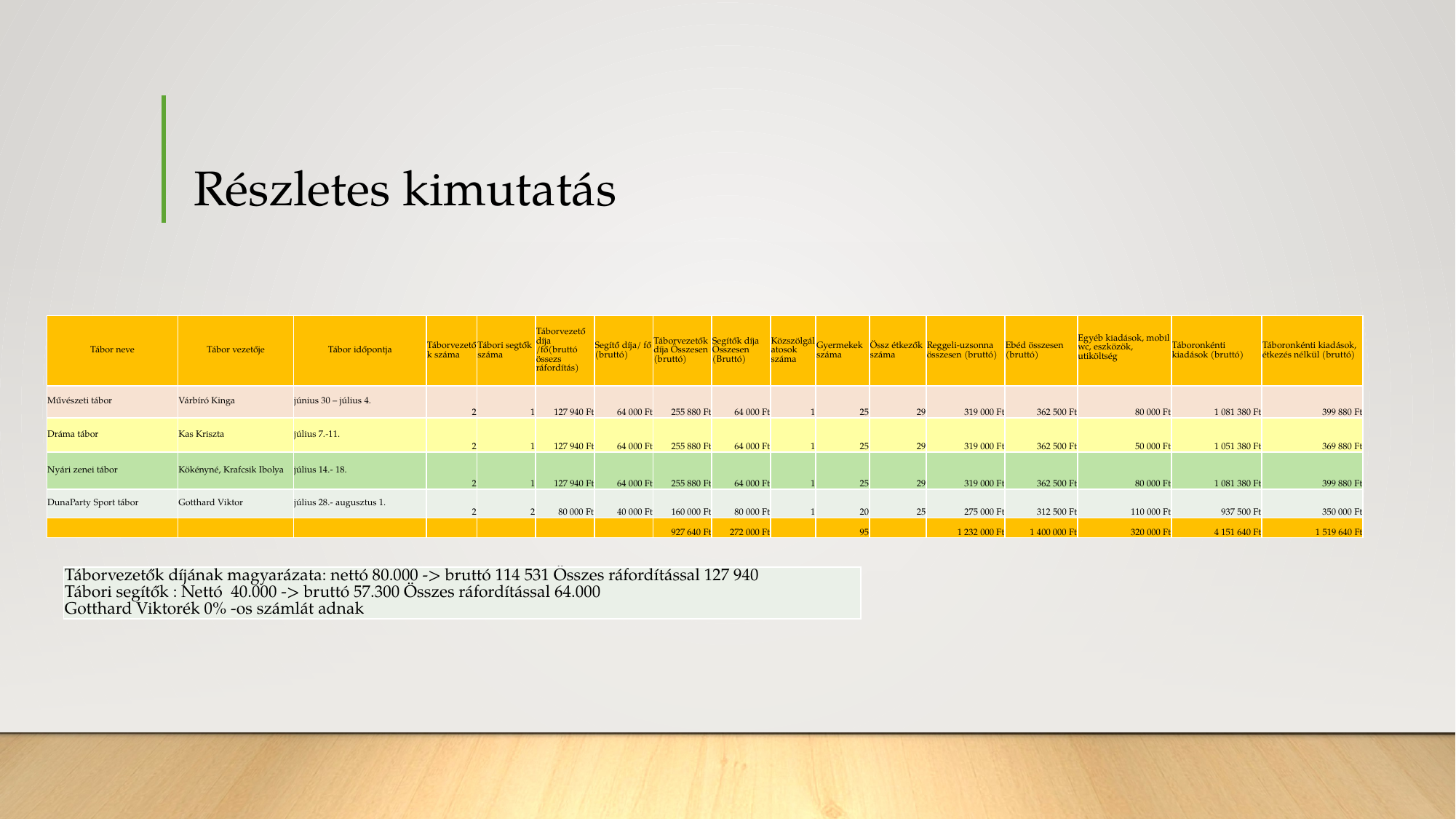

# Részletes kimutatás
| Tábor neve | Tábor vezetője | Tábor időpontja | Táborvezetők száma | Tábori segtők száma | Táborvezető díja /fő(bruttó össezs ráfordítás) | Segítő díja/ fő (bruttó) | Táborvezetők díja Összesen (bruttó) | Segítők díja Összesen (Bruttó) | Közszölgálatosok száma | Gyermekek száma | Össz étkezők száma | Reggeli-uzsonna összesen (bruttó) | Ebéd összesen (bruttó) | Egyéb kiadások, mobil wc, eszközök, utiköltség | Táboronkénti kiadások (bruttó) | Táboronkénti kiadások, étkezés nélkül (bruttó) |
| --- | --- | --- | --- | --- | --- | --- | --- | --- | --- | --- | --- | --- | --- | --- | --- | --- |
| Művészeti tábor | Várbíró Kinga | június 30 – július 4. | 2 | 1 | 127 940 Ft | 64 000 Ft | 255 880 Ft | 64 000 Ft | 1 | 25 | 29 | 319 000 Ft | 362 500 Ft | 80 000 Ft | 1 081 380 Ft | 399 880 Ft |
| Dráma tábor | Kas Kriszta | július 7.-11. | 2 | 1 | 127 940 Ft | 64 000 Ft | 255 880 Ft | 64 000 Ft | 1 | 25 | 29 | 319 000 Ft | 362 500 Ft | 50 000 Ft | 1 051 380 Ft | 369 880 Ft |
| Nyári zenei tábor | Kökényné, Krafcsik Ibolya | július 14.- 18. | 2 | 1 | 127 940 Ft | 64 000 Ft | 255 880 Ft | 64 000 Ft | 1 | 25 | 29 | 319 000 Ft | 362 500 Ft | 80 000 Ft | 1 081 380 Ft | 399 880 Ft |
| DunaParty Sport tábor | Gotthard Viktor | július 28.- augusztus 1. | 2 | 2 | 80 000 Ft | 40 000 Ft | 160 000 Ft | 80 000 Ft | 1 | 20 | 25 | 275 000 Ft | 312 500 Ft | 110 000 Ft | 937 500 Ft | 350 000 Ft |
|  |  |  |  |  |  |  | 927 640 Ft | 272 000 Ft |  | 95 |  | 1 232 000 Ft | 1 400 000 Ft | 320 000 Ft | 4 151 640 Ft | 1 519 640 Ft |
| Táborvezetők díjának magyarázata: nettó 80.000 -> bruttó 114 531 Összes ráfordítással 127 940 Tábori segítők : Nettó 40.000 -> bruttó 57.300 Összes ráfordítással 64.000 Gotthard Viktorék 0% -os számlát adnak |
| --- |